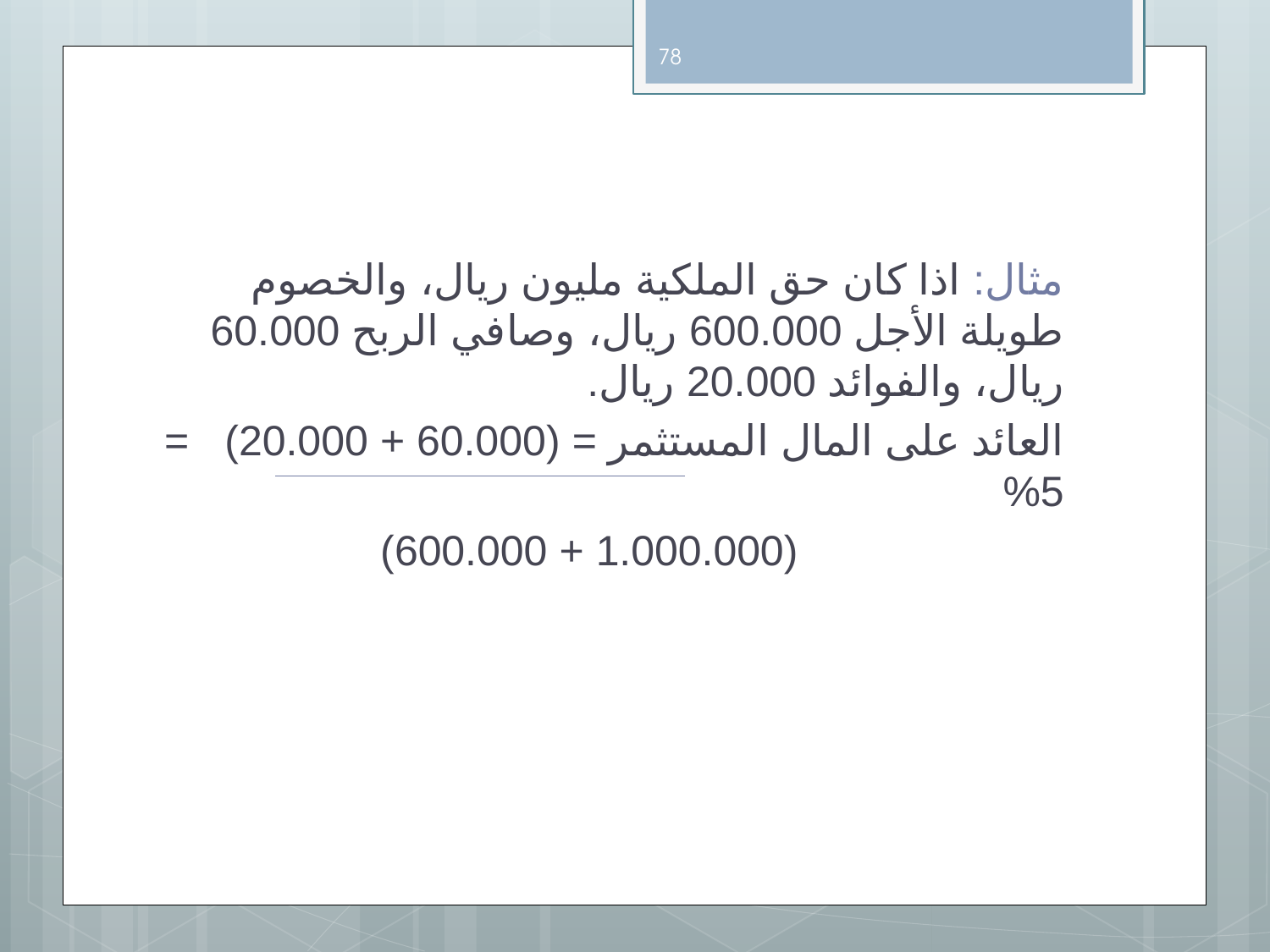

78
مثال: اذا كان حق الملكية مليون ريال، والخصوم طويلة الأجل 600.000 ريال، وصافي الربح 60.000 ريال، والفوائد 20.000 ريال.
العائد على المال المستثمر = (60.000 + 20.000)	   = 5%
			 (1.000.000 + 600.000)